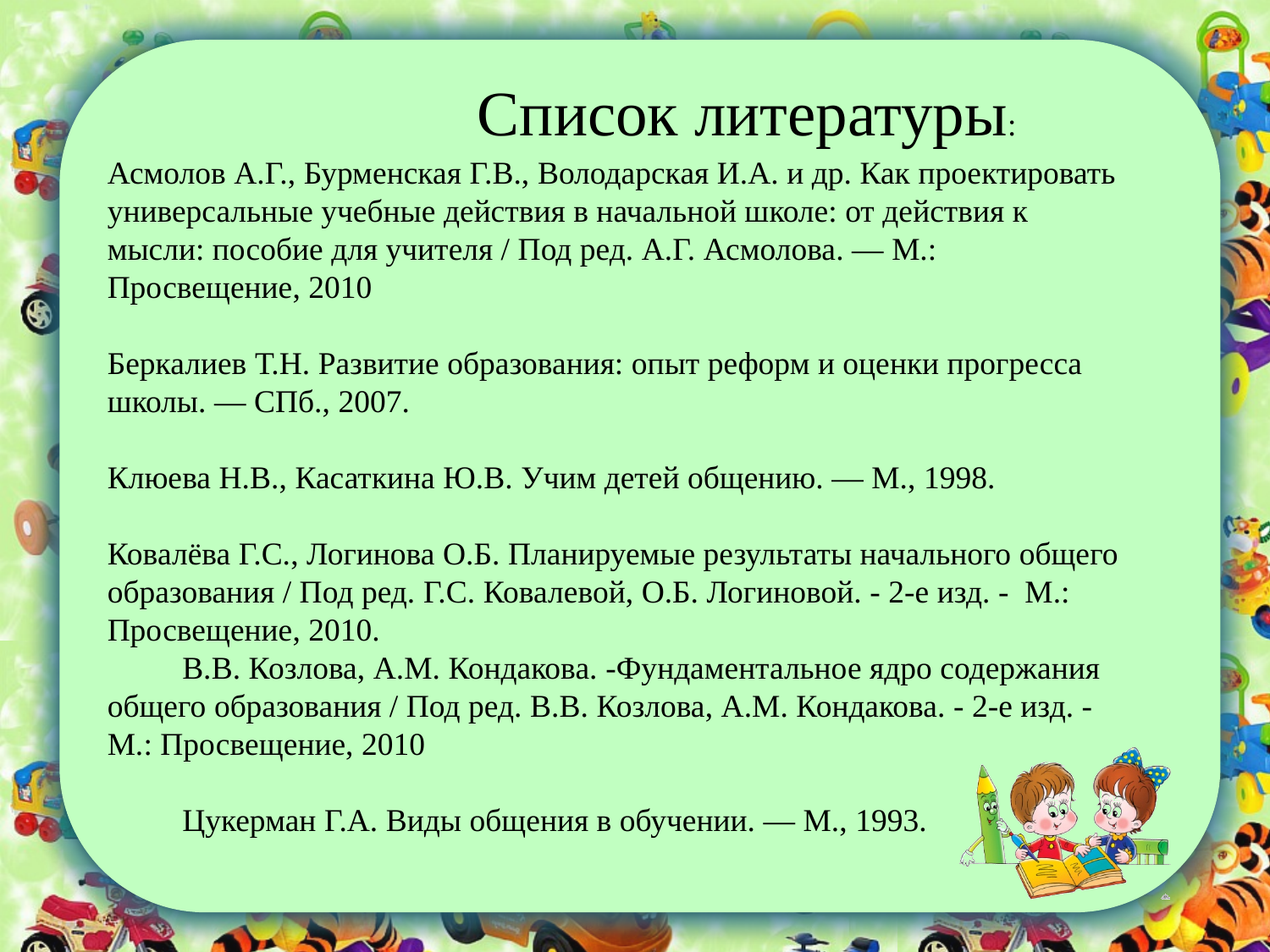

Список литературы:
Асмолов А.Г., Бурменская Г.В., Володарская И.А. и др. Как проектировать универсальные учебные действия в начальной школе: от действия к мысли: пособие для учителя / Под ред. А.Г. Асмолова. — М.: Просвещение, 2010

Беркалиев Т.Н. Развитие образования: опыт реформ и оценки прогресса школы. — СПб., 2007.

Клюева Н.В., Касаткина Ю.В. Учим детей общению. — М., 1998.

Ковалёва Г.С., Логинова О.Б. Планируемые результаты начального общего образования / Под ред. Г.С. Ковалевой, О.Б. Логиновой. - 2-е изд. -  М.: Просвещение, 2010.
В.В. Козлова, А.М. Кондакова. -Фундаментальное ядро содержания общего образования / Под ред. В.В. Козлова, А.М. Кондакова. - 2-е изд. - М.: Просвещение, 2010

Цукерман Г.А. Виды общения в обучении. — М., 1993.